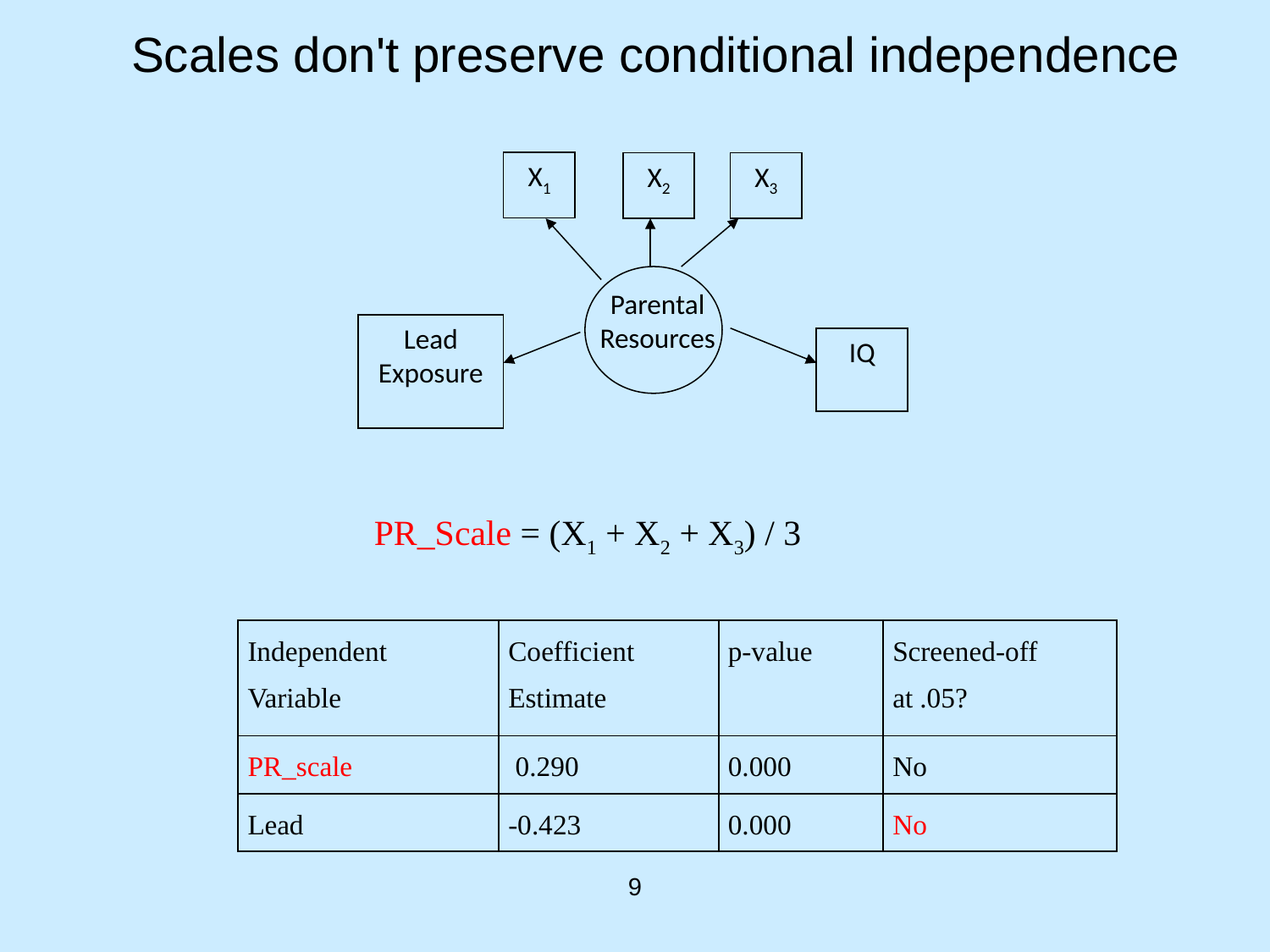

# Scales don't preserve conditional independence
X1
X2
X3

Parental Resources
Lead Exposure
IQ
PR_Scale = (X1 + X2 + X3) / 3
| Independent Variable | Coefficient Estimate | p-value | Screened-off at .05? |
| --- | --- | --- | --- |
| PR\_scale | 0.290 | 0.000 | No |
| Lead | -0.423 | 0.000 | No |
9